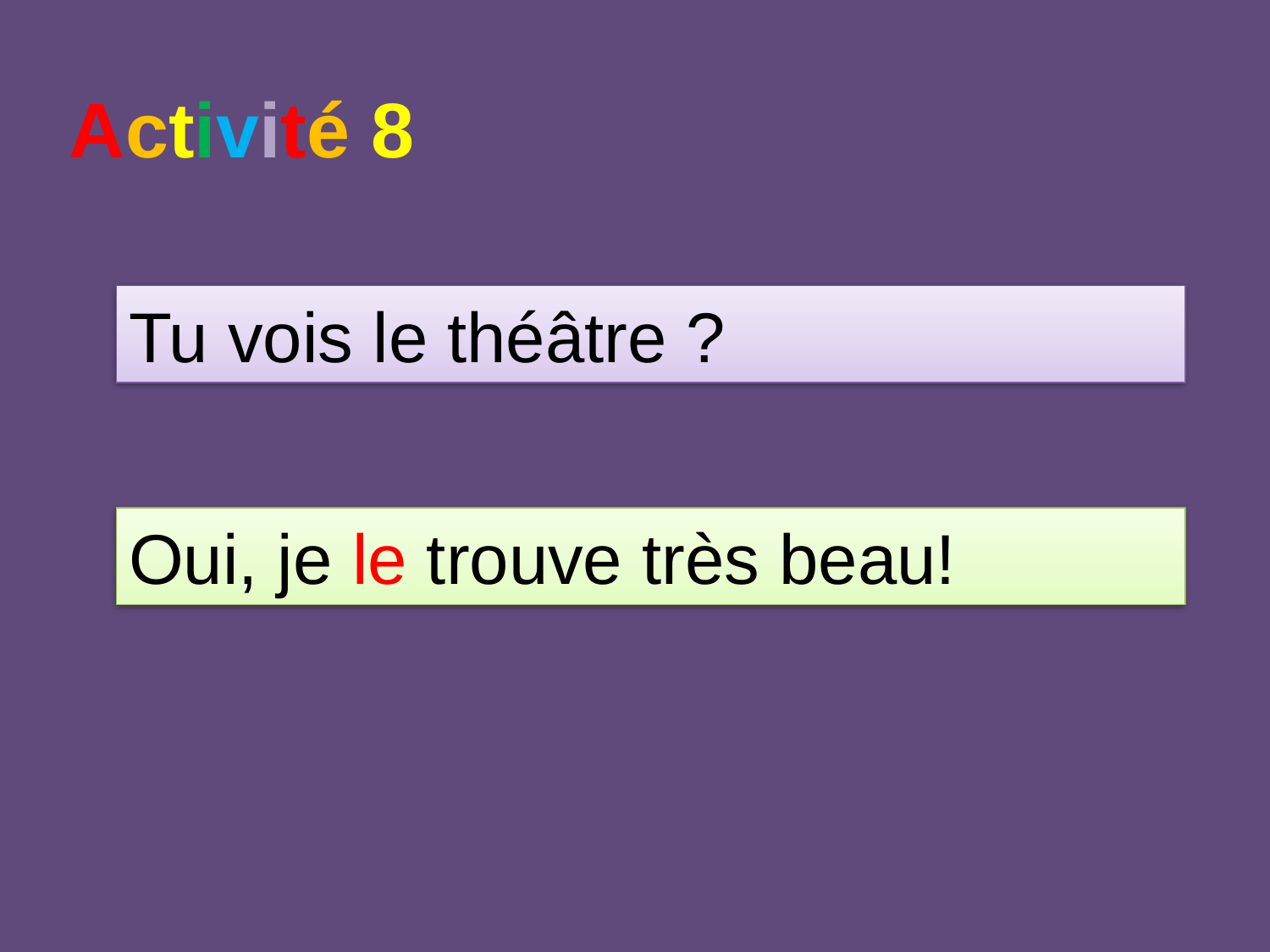

Activité 8
Tu vois le théâtre ?
Oui, je le trouve très beau!